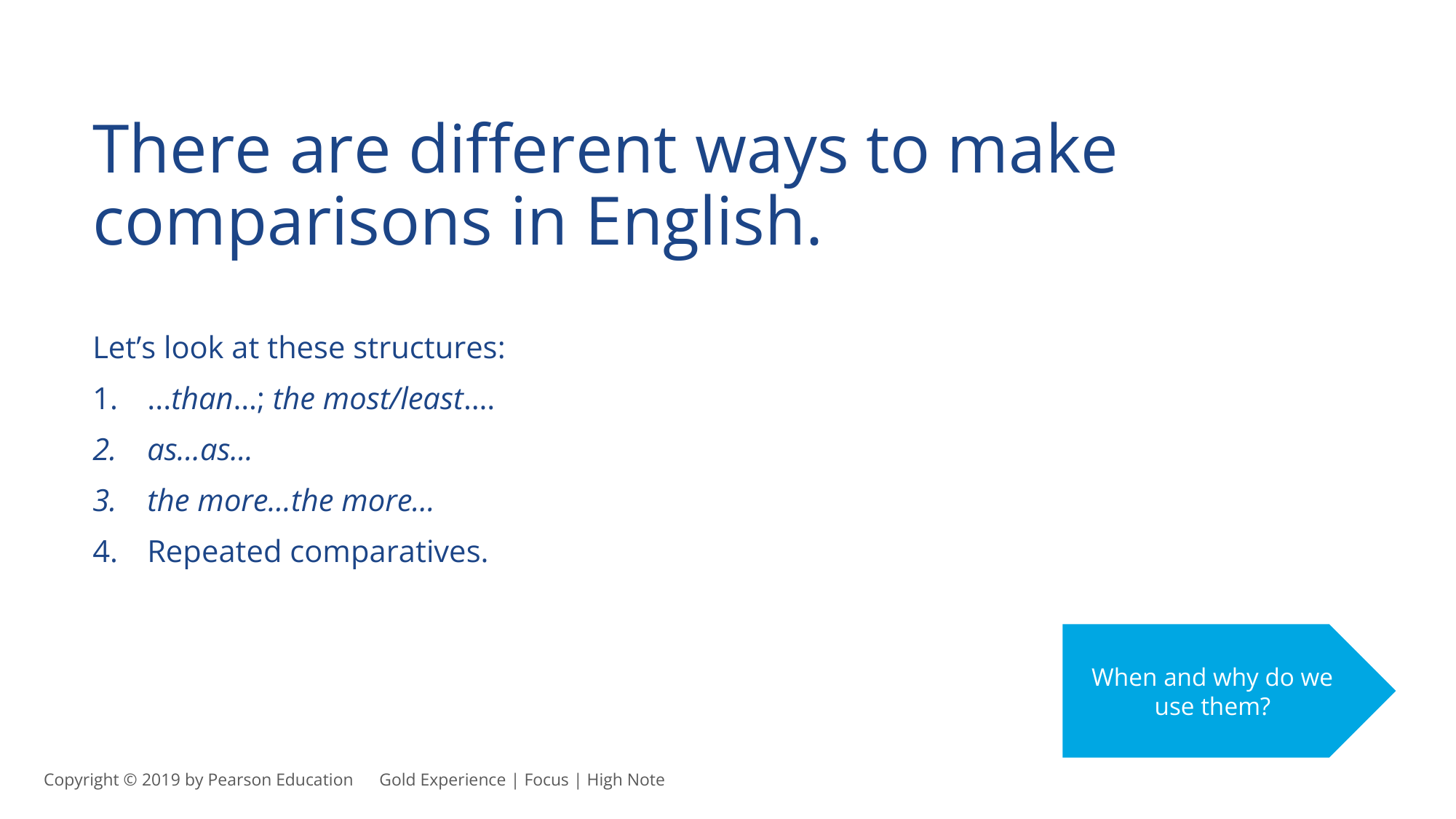

There are different ways to make comparisons in English.
Let’s look at these structures:
...than…; the most/least….
as...as...
the more...the more…
Repeated comparatives.

When and why do we use them?
Copyright © 2019 by Pearson Education      Gold Experience | Focus | High Note